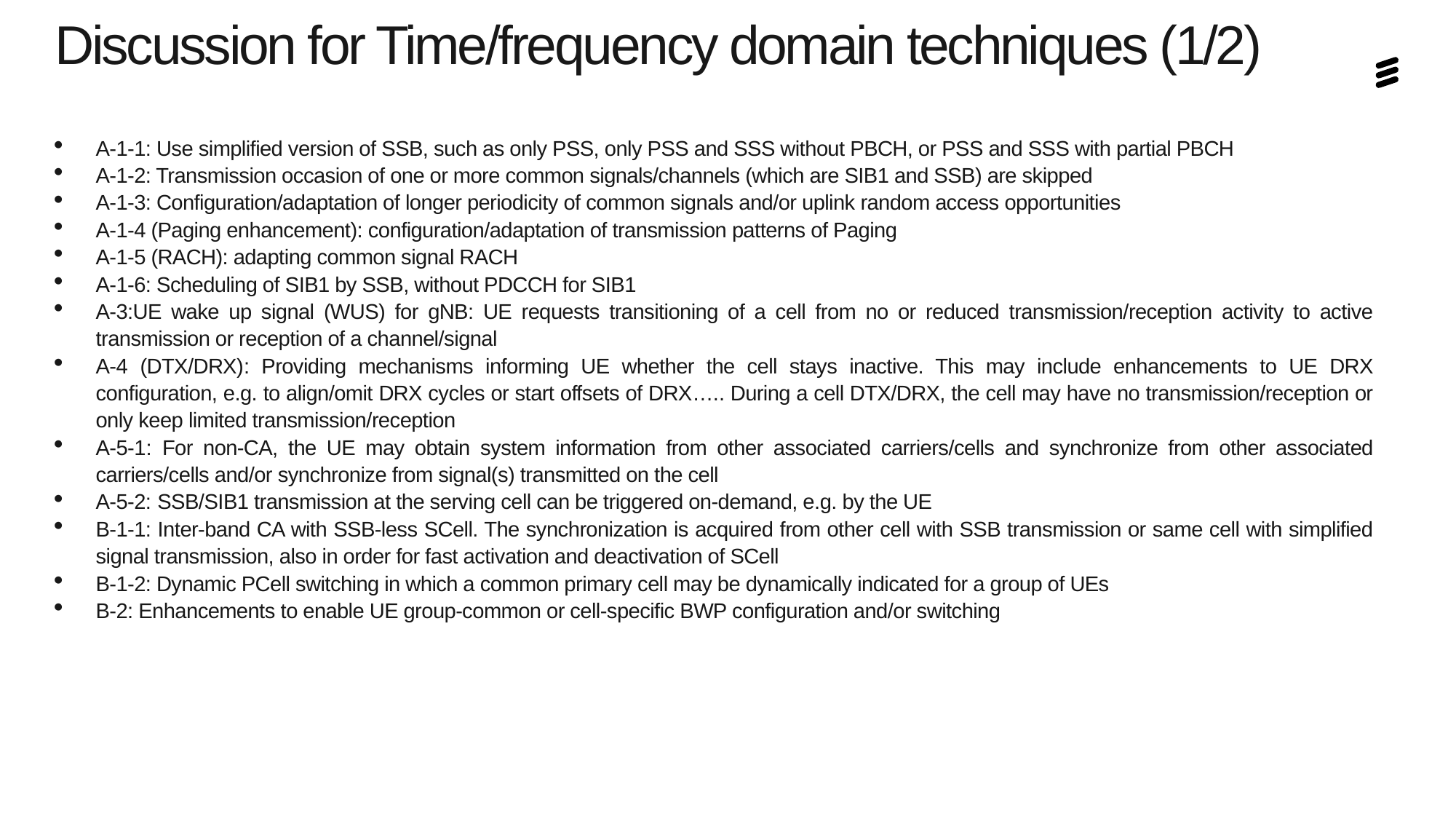

# Discussion for Time/frequency domain techniques (1/2)

A-1-1: Use simplified version of SSB, such as only PSS, only PSS and SSS without PBCH, or PSS and SSS with partial PBCH
A-1-2: Transmission occasion of one or more common signals/channels (which are SIB1 and SSB) are skipped
A-1-3: Configuration/adaptation of longer periodicity of common signals and/or uplink random access opportunities
A-1-4 (Paging enhancement): configuration/adaptation of transmission patterns of Paging
A-1-5 (RACH): adapting common signal RACH
A-1-6: Scheduling of SIB1 by SSB, without PDCCH for SIB1
A-3:UE wake up signal (WUS) for gNB: UE requests transitioning of a cell from no or reduced transmission/reception activity to active transmission or reception of a channel/signal
A-4 (DTX/DRX): Providing mechanisms informing UE whether the cell stays inactive. This may include enhancements to UE DRX configuration, e.g. to align/omit DRX cycles or start offsets of DRX….. During a cell DTX/DRX, the cell may have no transmission/reception or only keep limited transmission/reception
A-5-1: For non-CA, the UE may obtain system information from other associated carriers/cells and synchronize from other associated carriers/cells and/or synchronize from signal(s) transmitted on the cell
A-5-2: SSB/SIB1 transmission at the serving cell can be triggered on-demand, e.g. by the UE
B-1-1: Inter-band CA with SSB-less SCell. The synchronization is acquired from other cell with SSB transmission or same cell with simplified signal transmission, also in order for fast activation and deactivation of SCell
B-1-2: Dynamic PCell switching in which a common primary cell may be dynamically indicated for a group of UEs
B-2: Enhancements to enable UE group-common or cell-specific BWP configuration and/or switching